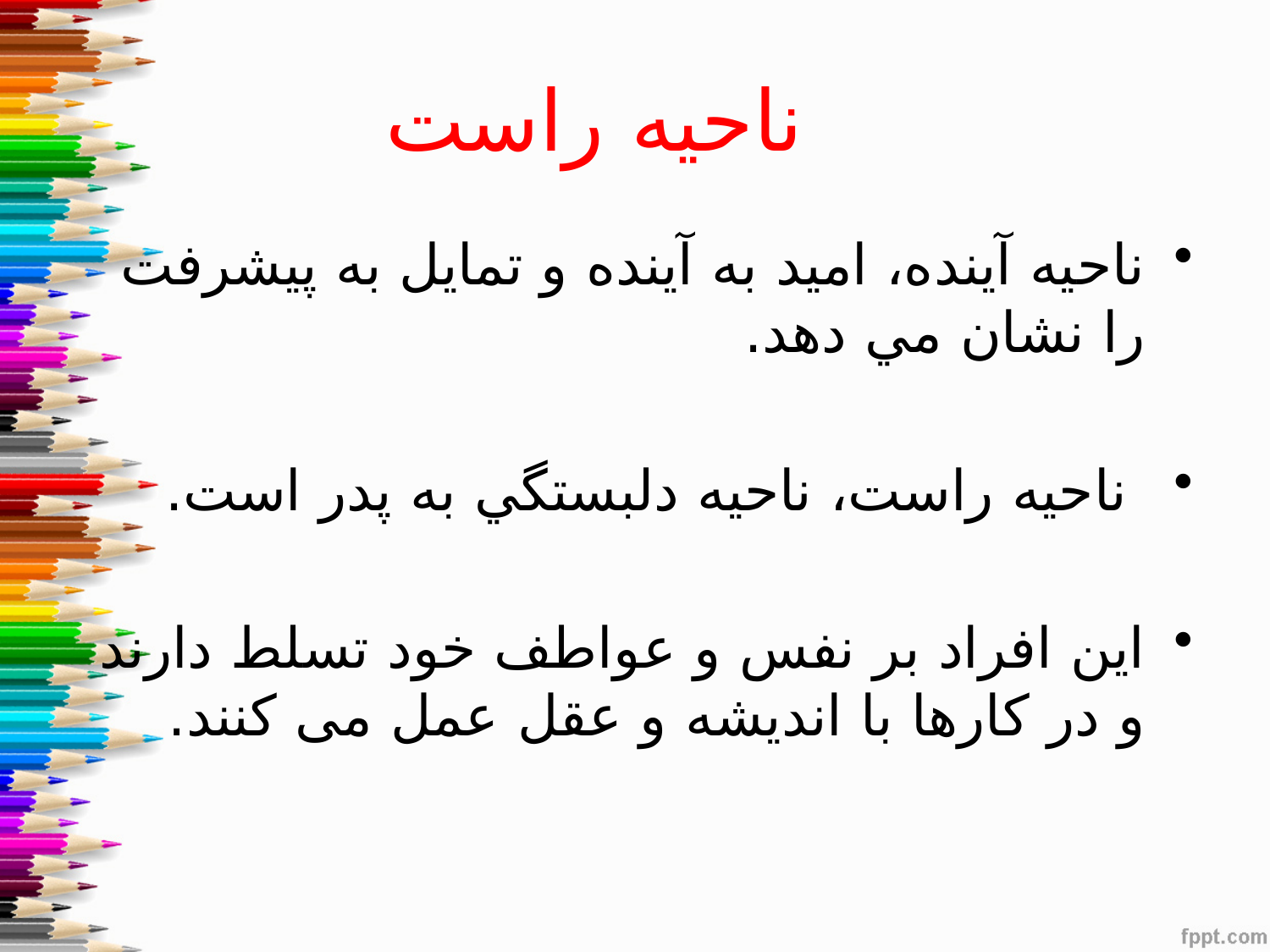

# ناحيه راست
ناحيه آينده، اميد به آينده و تمايل به پيشرفت را نشان مي دهد.

 ناحيه راست، ناحيه دلبستگي به پدر است.

این افراد بر نفس و عواطف خود تسلط دارند و در کارها با اندیشه و عقل عمل می کنند.